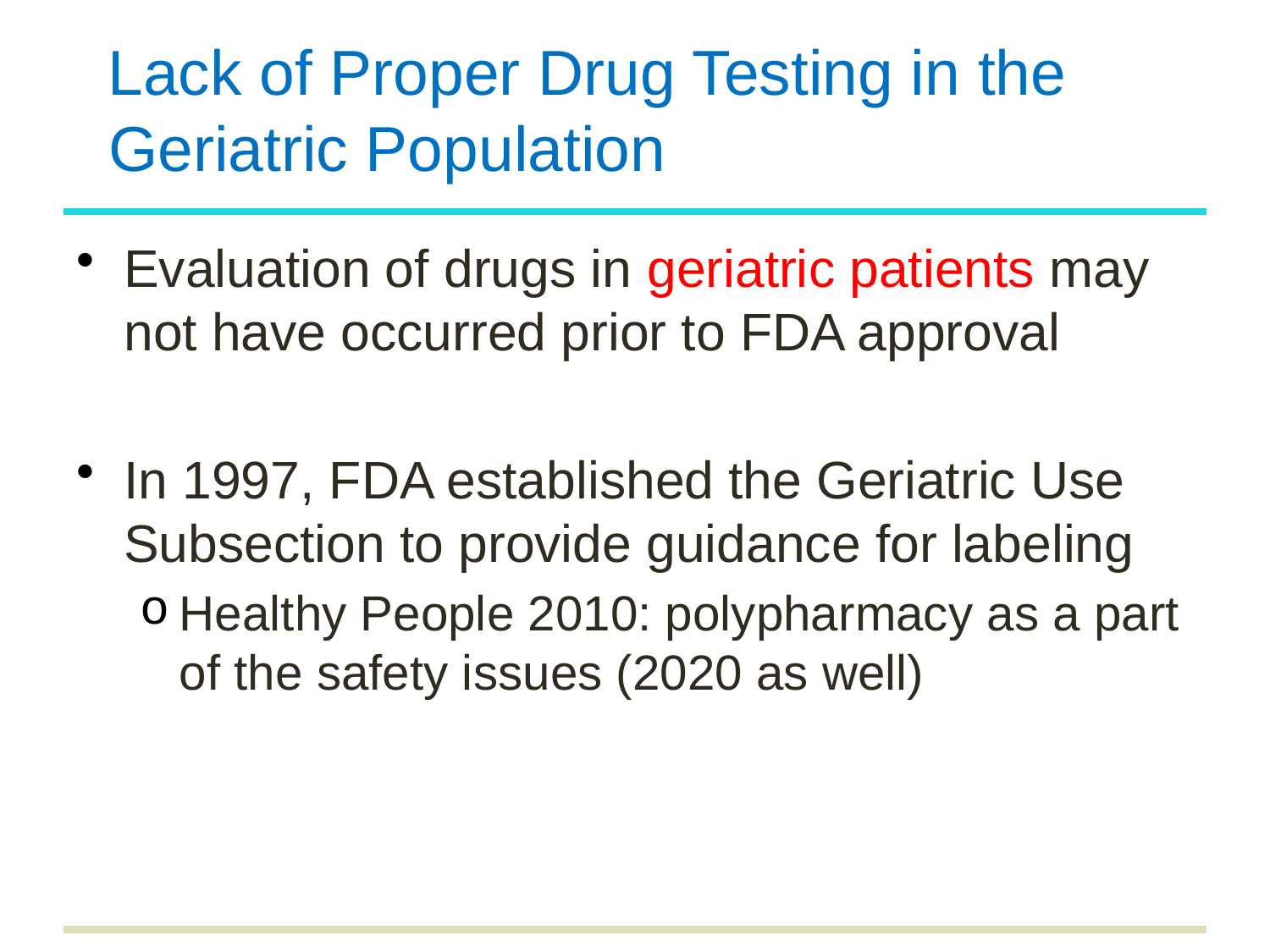

# Lack of Proper Drug Testing in the Geriatric Population
Evaluation of drugs in geriatric patients may not have occurred prior to FDA approval

In 1997, FDA established the Geriatric Use Subsection to provide guidance for labeling
Healthy People 2010: polypharmacy as a part of the safety issues (2020 as well)
50